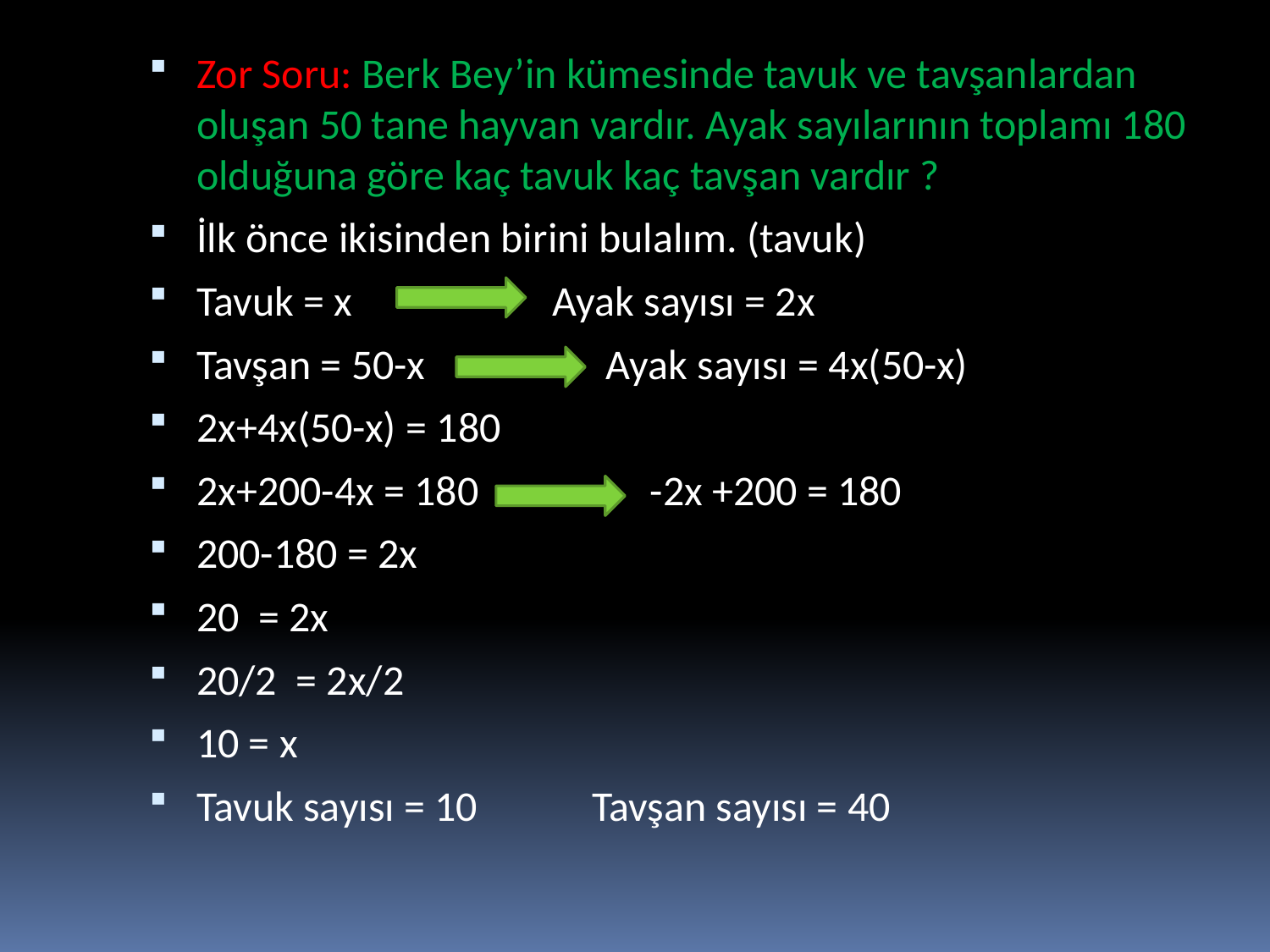

Zor Soru: Berk Bey’in kümesinde tavuk ve tavşanlardan oluşan 50 tane hayvan vardır. Ayak sayılarının toplamı 180 olduğuna göre kaç tavuk kaç tavşan vardır ?
İlk önce ikisinden birini bulalım. (tavuk)
Tavuk = x                     Ayak sayısı = 2x
Tavşan = 50-x                   Ayak sayısı = 4x(50-x)
2x+4x(50-x) = 180
2x+200-4x = 180                  -2x +200 = 180
200-180 = 2x
20  = 2x
20/2  = 2x/2
10 = x
Tavuk sayısı = 10            Tavşan sayısı = 40